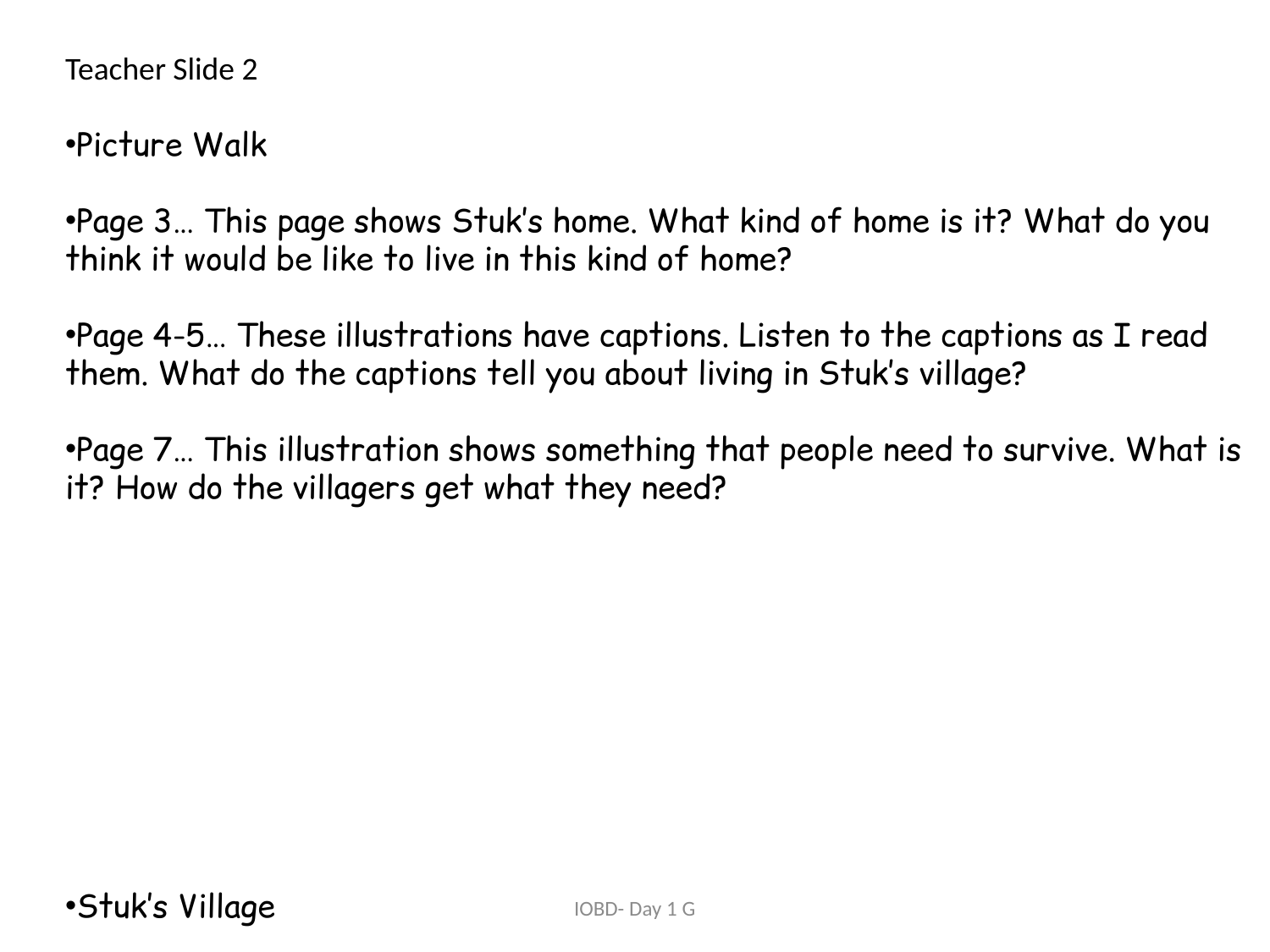

Teacher Slide 2

Picture Walk

Page 3… This page shows Stuk’s home. What kind of home is it? What do you think it would be like to live in this kind of home?

Page 4-5… These illustrations have captions. Listen to the captions as I read them. What do the captions tell you about living in Stuk’s village?

Page 7… This illustration shows something that people need to survive. What is it? How do the villagers get what they need?

Stuk’s Village

IOBD- Day 1 G